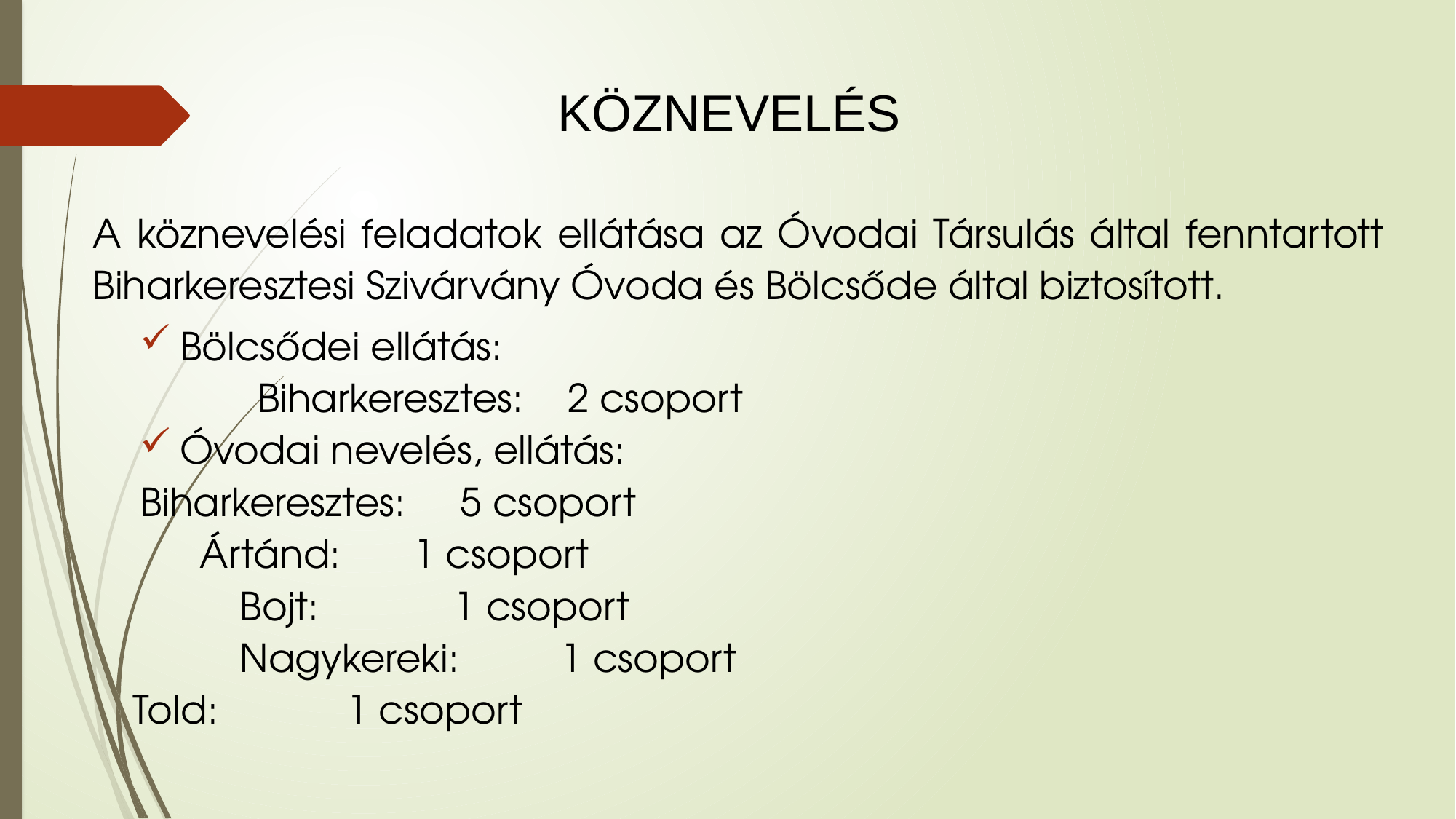

# KÖZNEVELÉS
A köznevelési feladatok ellátása az Óvodai Társulás által fenntartott Biharkeresztesi Szivárvány Óvoda és Bölcsőde által biztosított.
Bölcsődei ellátás:
		           Biharkeresztes:		2 csoport
Óvodai nevelés, ellátás:
				Biharkeresztes: 		5 csoport
				Ártánd:					1 csoport
         			Bojt:           				1 csoport
         			Nagykereki:   			1 csoport
					Told:		       			1 csoport